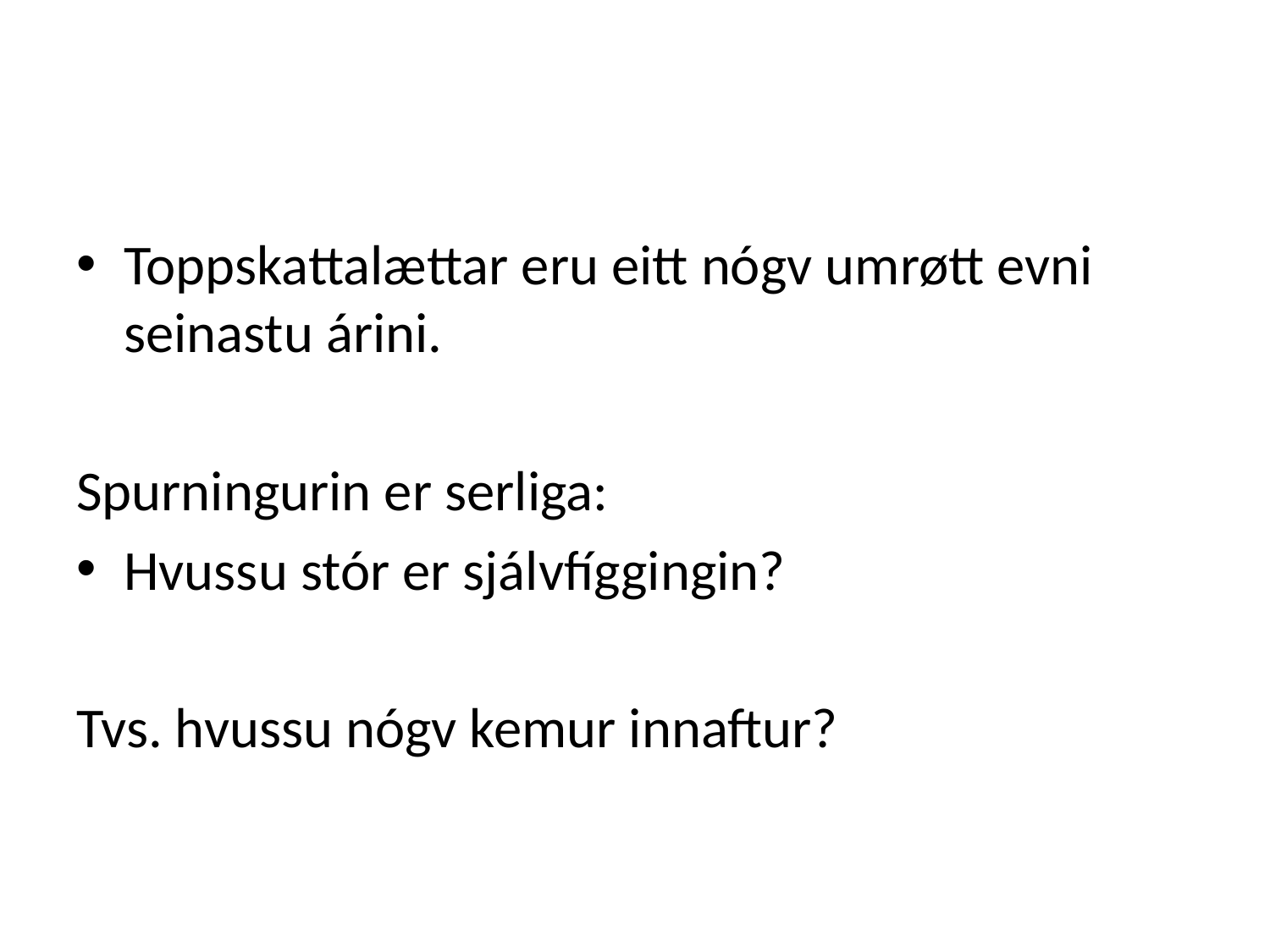

Toppskattalættar eru eitt nógv umrøtt evni seinastu árini.

Spurningurin er serliga:
Hvussu stór er sjálvfíggingin?

Tvs. hvussu nógv kemur innaftur?